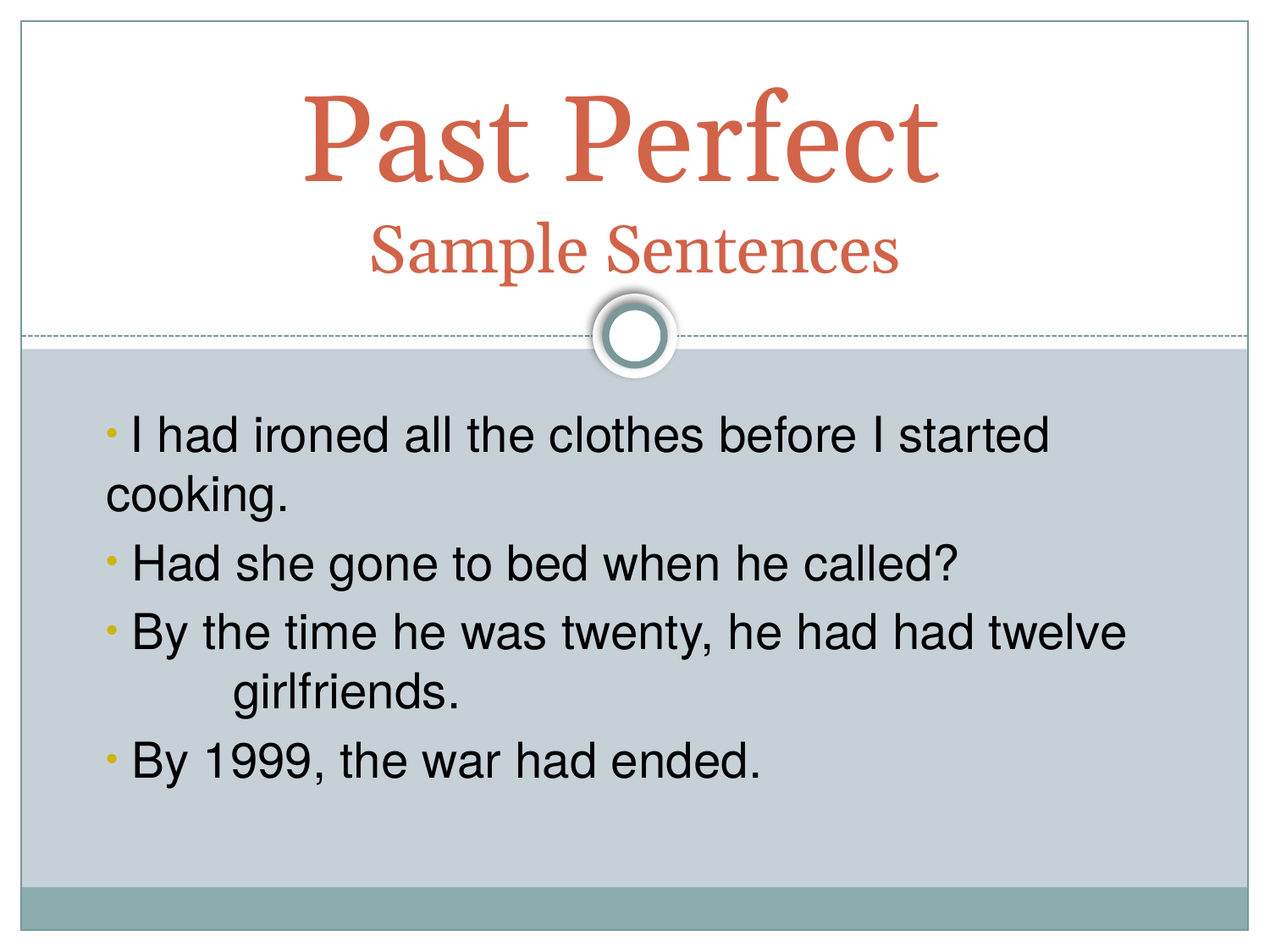

# Past Perfect Sample Sentences
 I had ironed all the clothes before I started   	cooking.
 Had she gone to bed when he called?
 By the time he was twenty, he had had twelve 	girlfriends.
 By 1999, the war had ended.